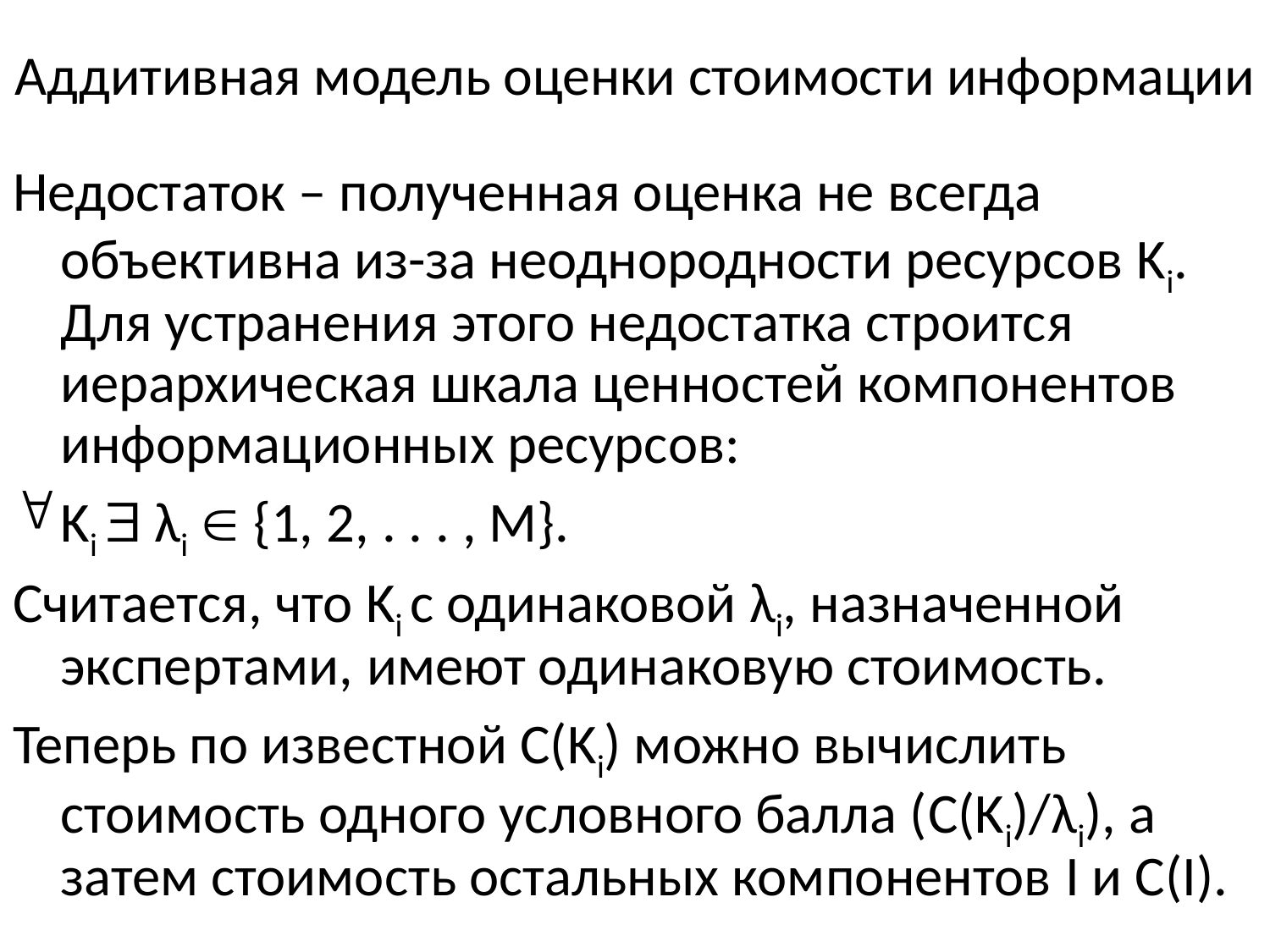

# Аддитивная модель оценки стоимости информации
Недостаток – полученная оценка не всегда объективна из-за неоднородности ресурсов Ki. Для устранения этого недостатка строится иерархическая шкала ценностей компонентов информационных ресурсов:
Ki ∃ λi ∈ {1, 2, . . . , M}.
Считается, что Ki с одинаковой λi, назначенной экспертами, имеют одинаковую стоимость.
Теперь по известной C(Ki) можно вычислить стоимость одного условного балла (C(Ki)/λi), а затем стоимость остальных компонентов I и C(I).